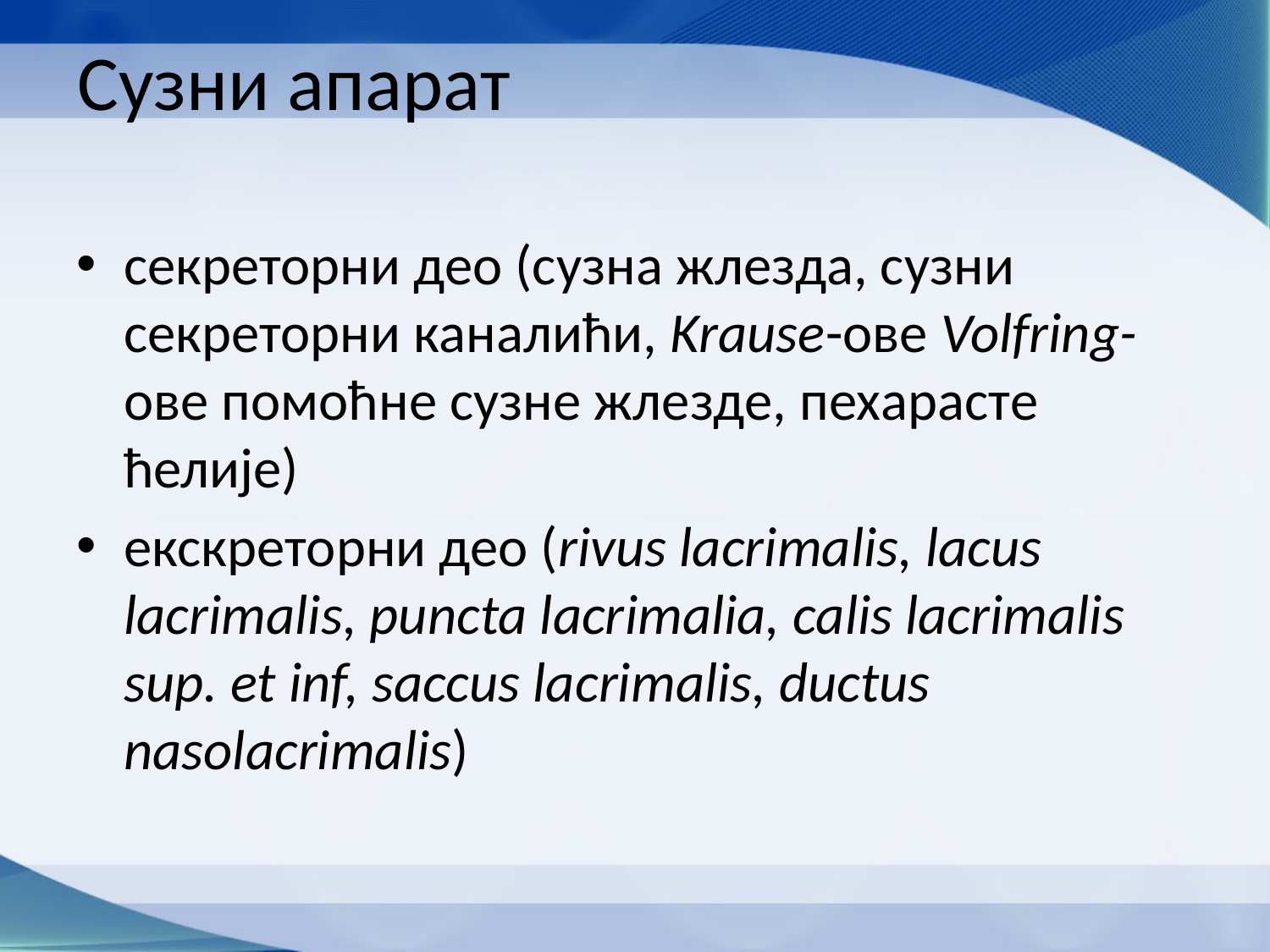

# Сузни апарат
секреторни део (сузна жлезда, сузни секреторни каналићи, Krause-ове Volfring-ове помоћне сузне жлезде, пехарасте ћелије)
екскреторни део (rivus lacrimalis, lacus lacrimalis, puncta lacrimalia, calis lacrimalis sup. et inf, saccus lacrimalis, ductus nasolacrimalis)